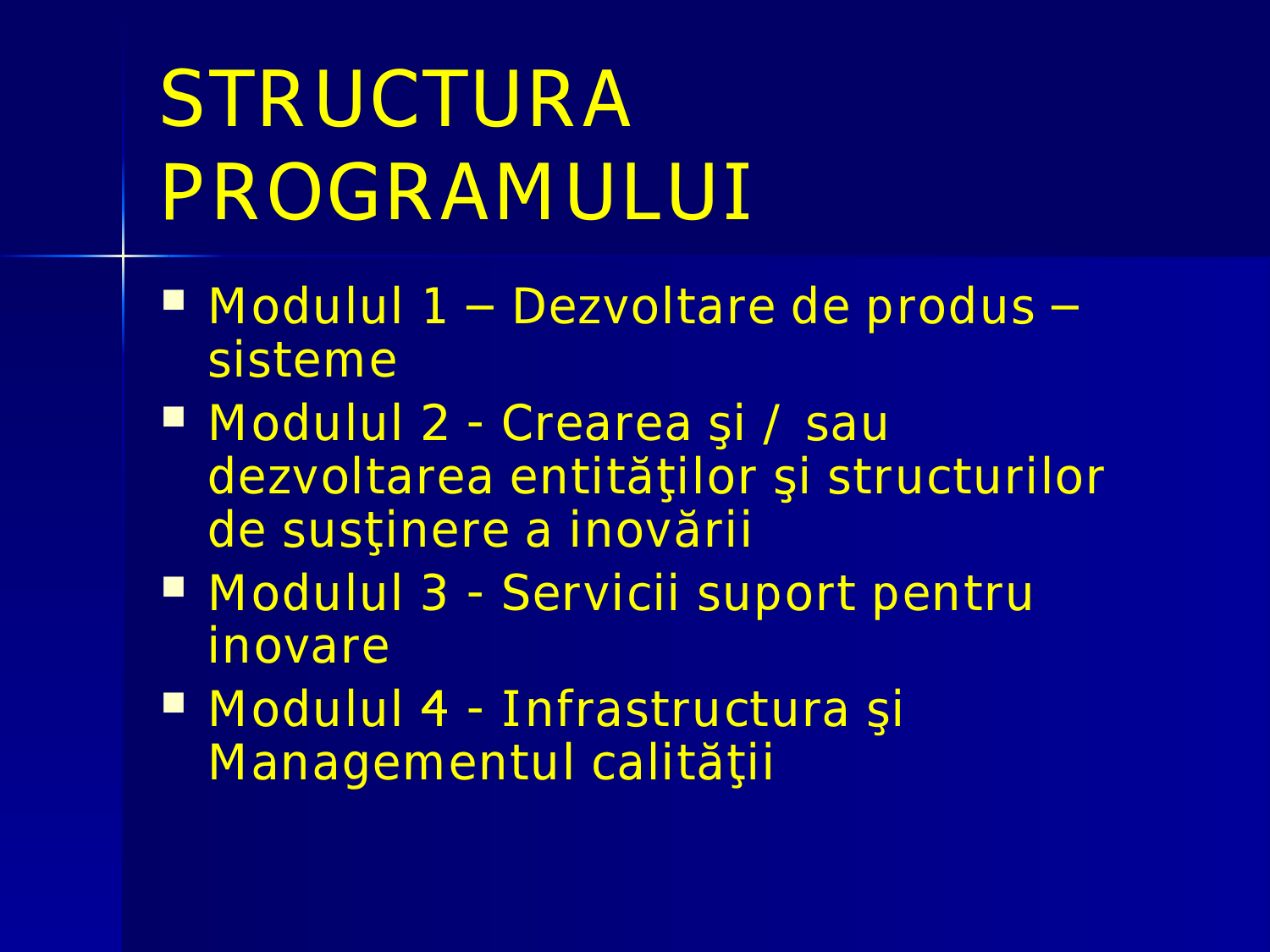

# STRUCTURA PROGRAMULUI
Modulul 1 – Dezvoltare de produs – sisteme
Modulul 2 - Crearea şi / sau dezvoltarea entităţilor şi structurilor de susţinere a inovării
Modulul 3 - Servicii suport pentru inovare
Modulul 4 - Infrastructura şi Managementul calităţii